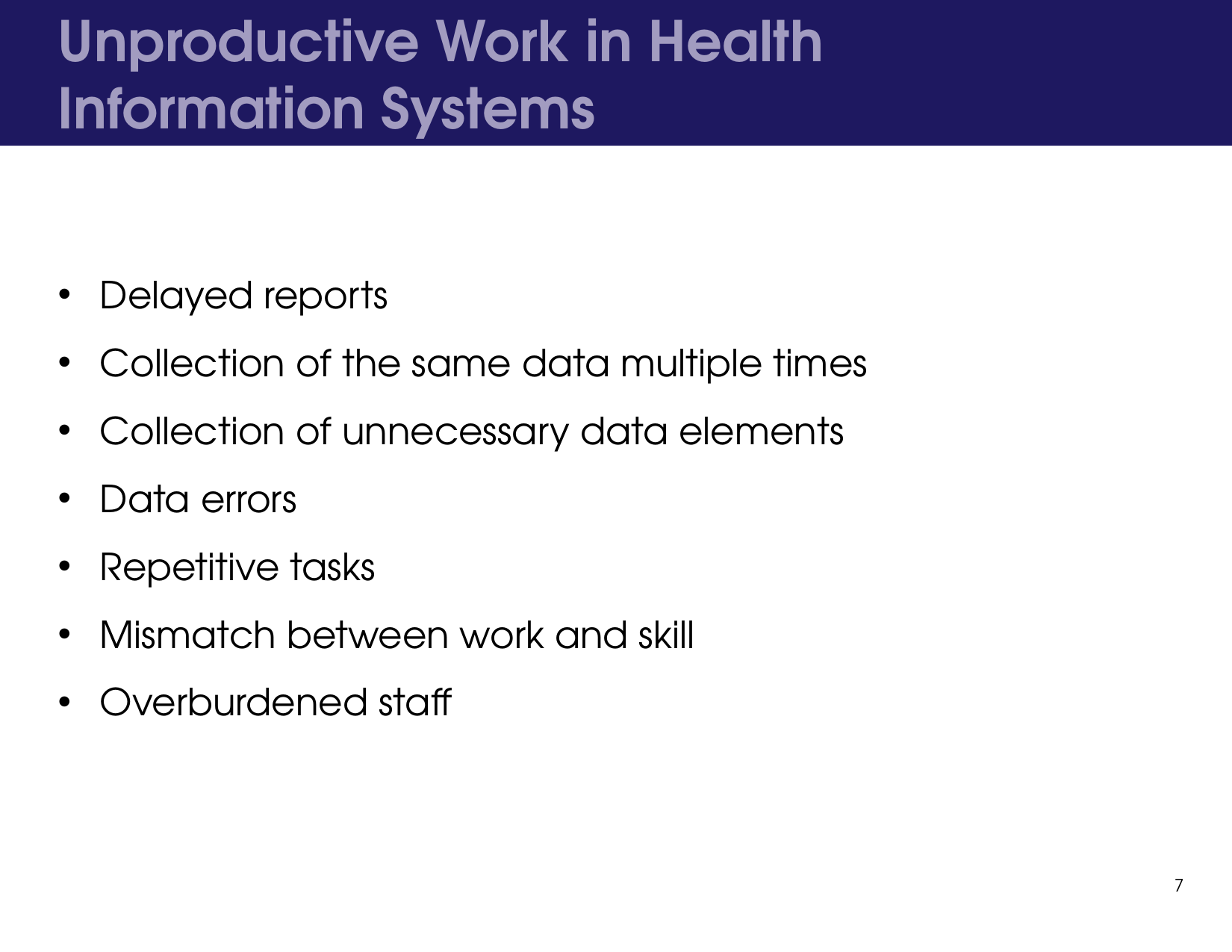

# Unproductive Work in Health Information Systems
Delayed reports
Collection of the same data multiple times
Collection of unnecessary data elements
Data errors
Repetitive tasks
Mismatch between work and skill
Overburdened staff

7